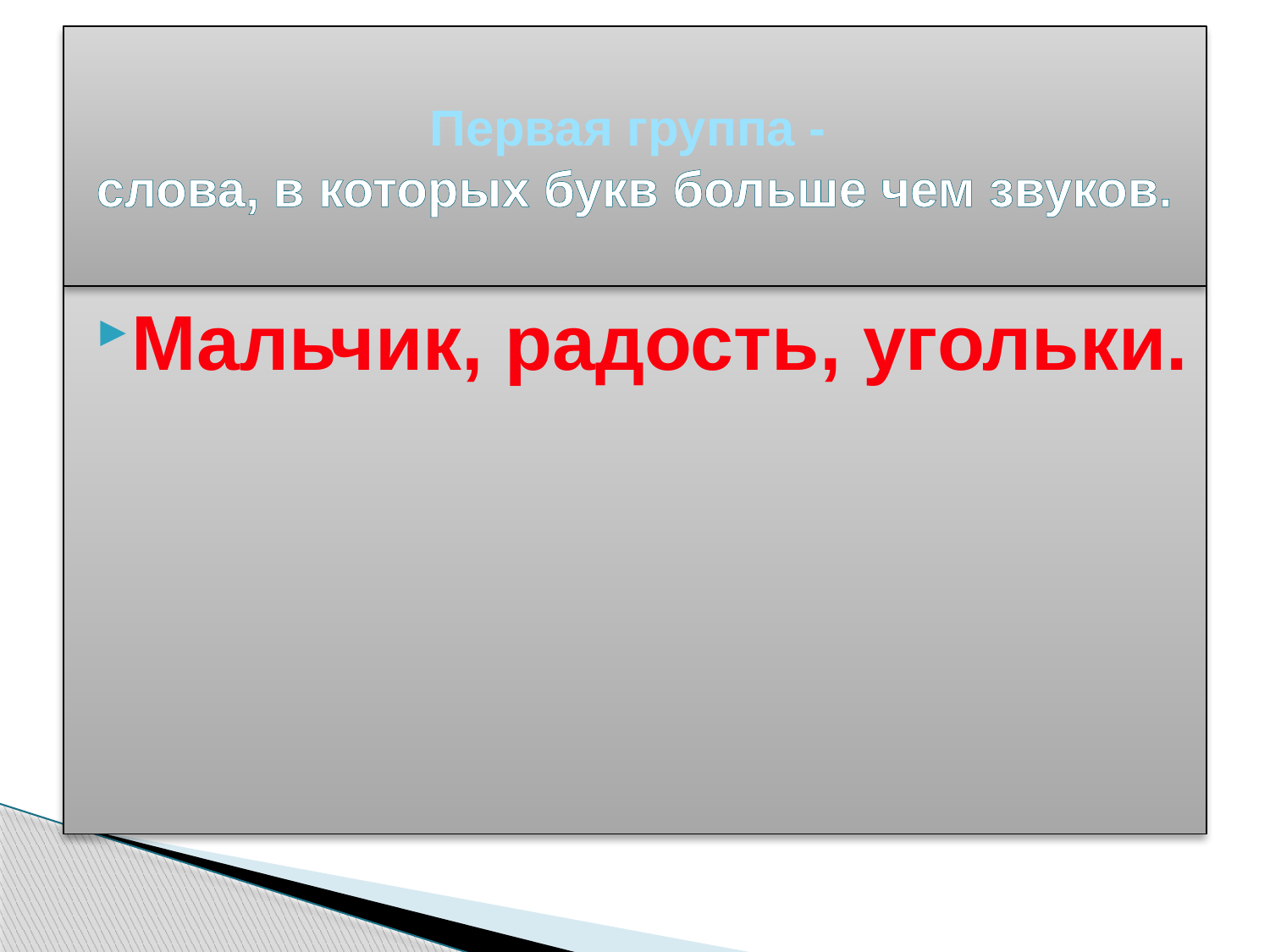

# Первая группа - слова, в которых букв больше чем звуков.
Мальчик, радость, угольки.